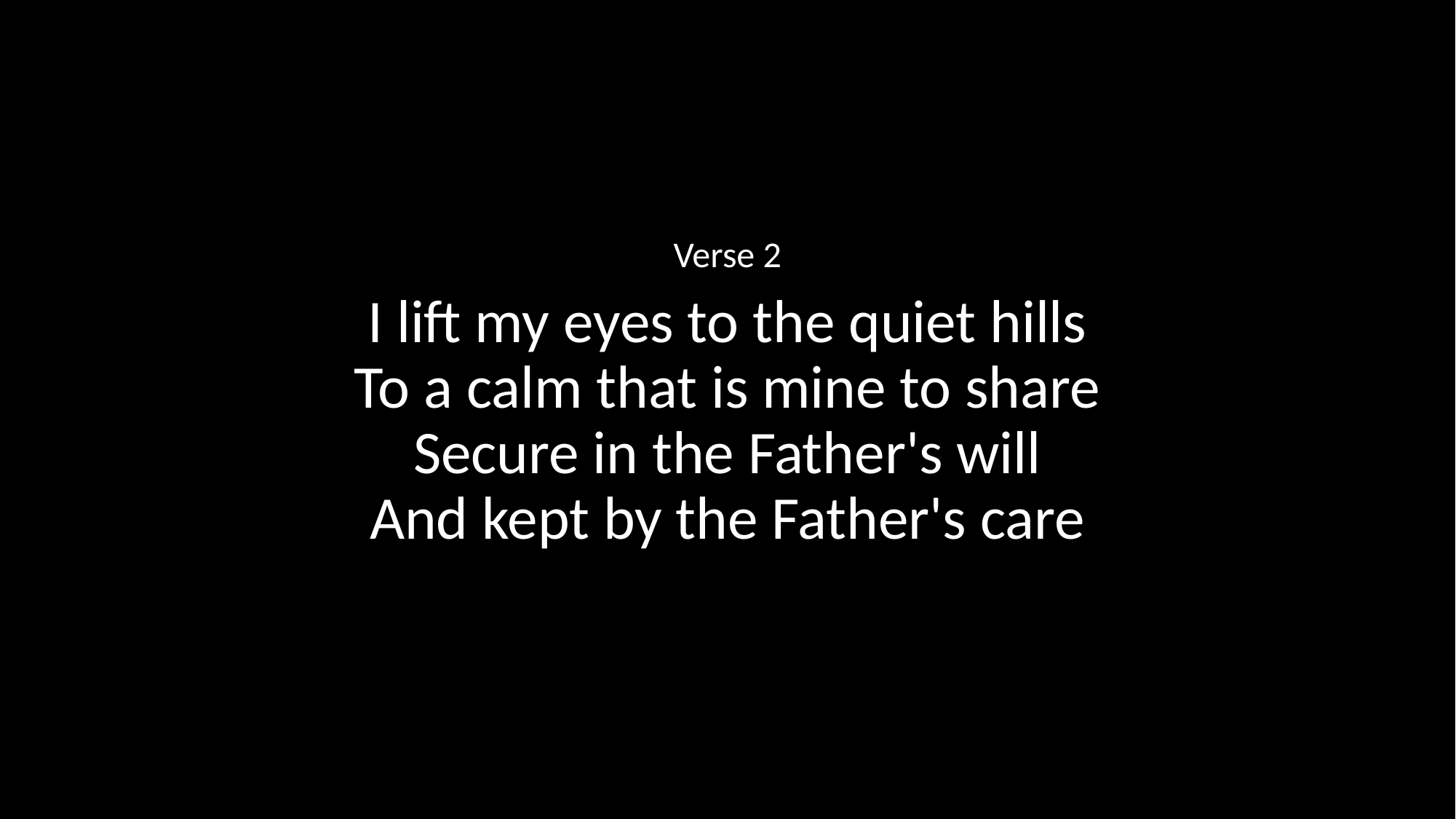

Verse 2
I lift my eyes to the quiet hills
To a calm that is mine to share
Secure in the Father's will
And kept by the Father's care